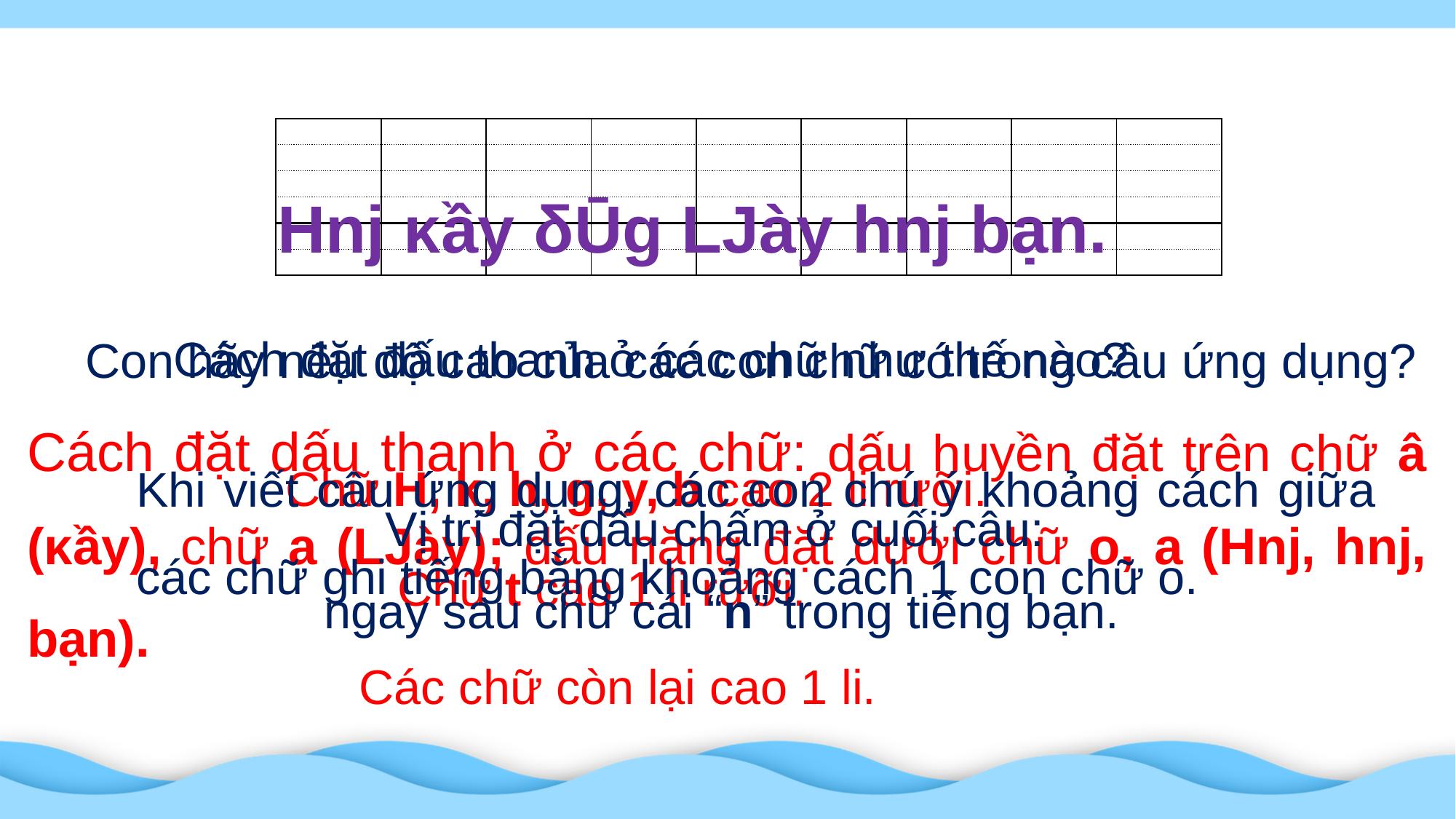

Hǌ κầy δŪg Ǉày hǌ bạn.
|  |  |  |  |  |  |  |  |  |
| --- | --- | --- | --- | --- | --- | --- | --- | --- |
|  |  |  |  |  |  |  |  |  |
|  |  |  |  |  |  |  |  |  |
|  |  |  |  |  |  |  |  |  |
|  |  |  |  |  |  |  |  |  |
|  |  |  |  |  |  |  |  |  |
Cách đặt dấu thanh ở các chữ như thế nào?
Con hãy nêu độ cao của các con chữ có trong câu ứng dụng?
Cách đặt dấu thanh ở các chữ: dấu huyền đặt trên chữ â (κầy), chữ a (Ǉày); dấu nặng đặt dưới chữ o, a (Hǌ, hǌ, bạn).
Chữ H, k, h, g, y, b cao 2 li rưỡi.
Khi viết câu ứng dụng, các con chú ý khoảng cách giữa các chữ ghi tiếng bằng khoảng cách 1 con chữ o.
Vị trí đặt dấu chấm ở cuối câu:
ngay sau chữ cái “n” trong tiếng bạn.
Chữ t cao 1 li rưỡi.
Các chữ còn lại cao 1 li.